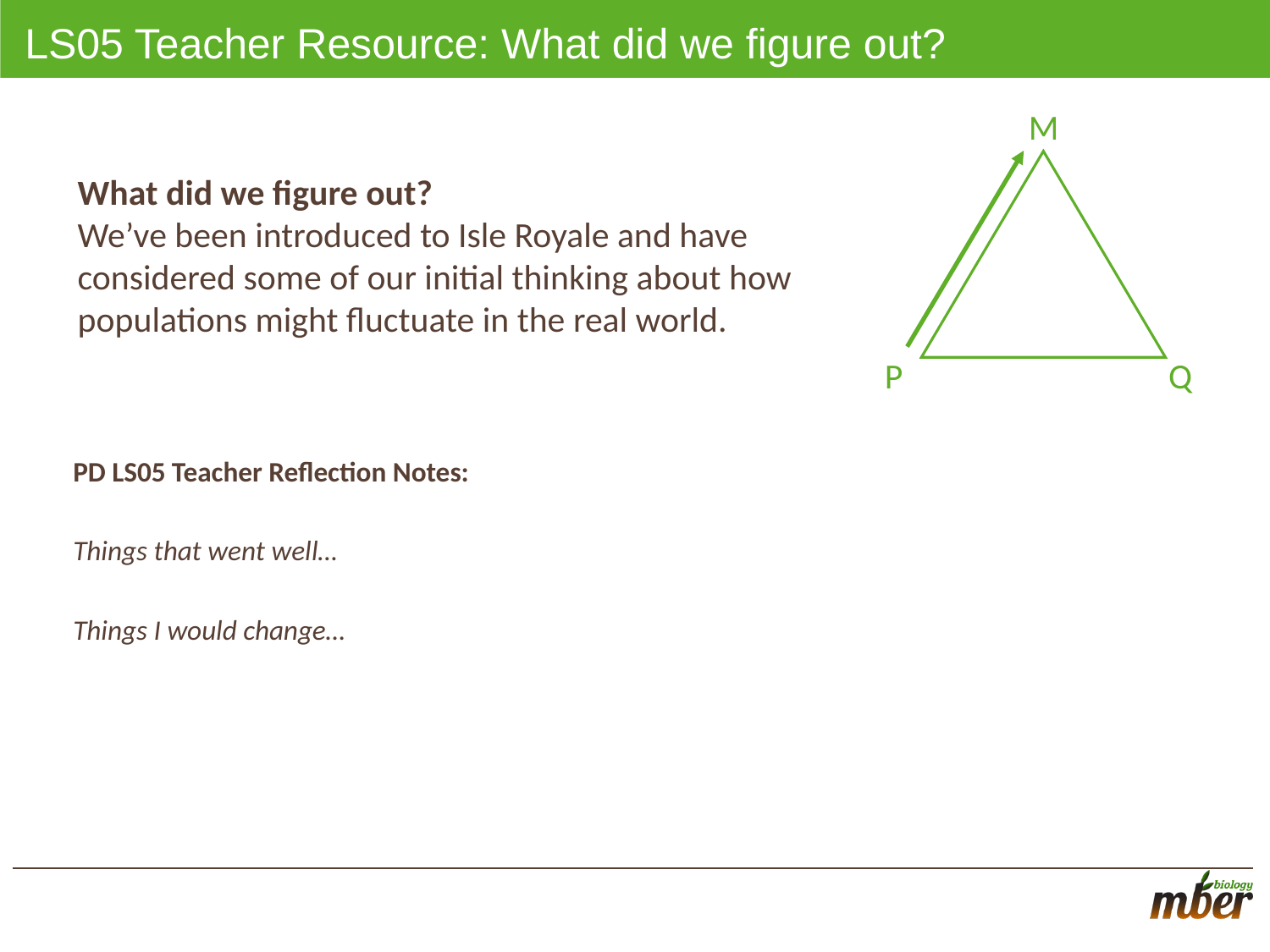

# LS05 Teacher Resource: What did we figure out?
M

Q
P
What did we figure out?
We’ve been introduced to Isle Royale and have considered some of our initial thinking about how populations might fluctuate in the real world.
PD LS05 Teacher Reflection Notes:

Things that went well…

Things I would change…